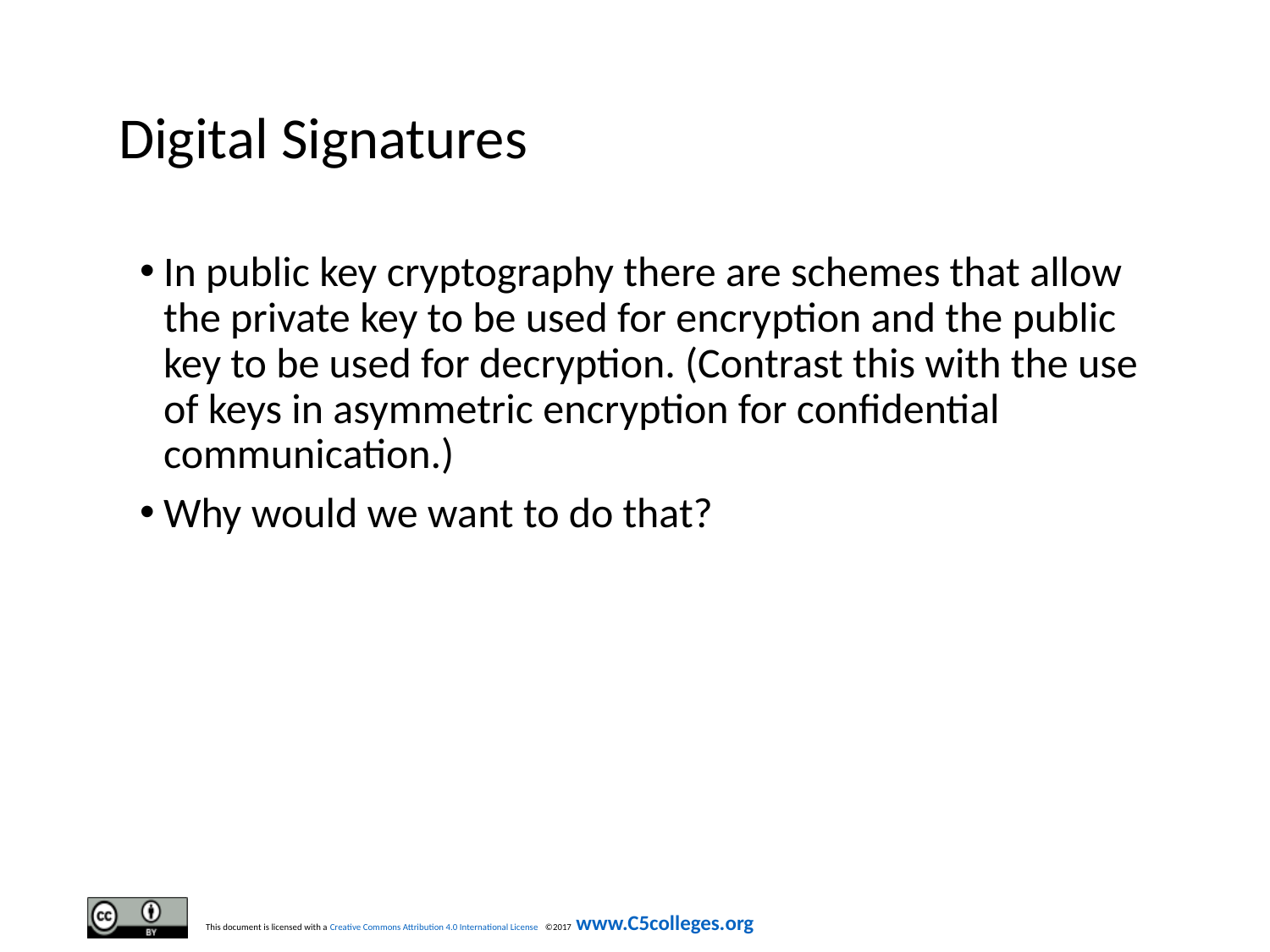

# Digital Signatures
In public key cryptography there are schemes that allow the private key to be used for encryption and the public key to be used for decryption. (Contrast this with the use of keys in asymmetric encryption for confidential communication.)
Why would we want to do that?